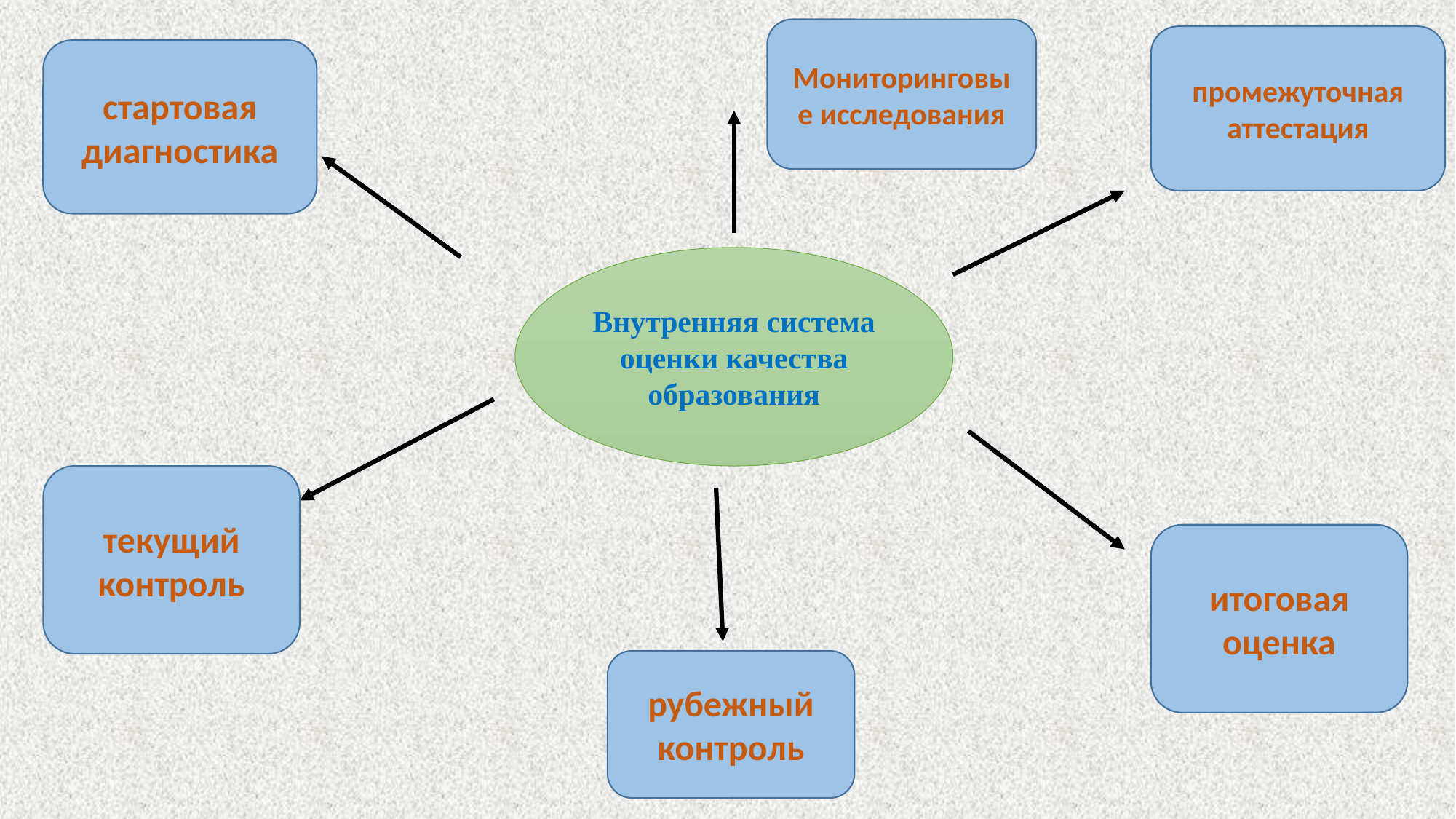

Мониторинговые исследования
промежуточная аттестация
стартовая диагностика
Внутренняя система оценки качества образования
текущий контроль
итоговая оценка
рубежный контроль